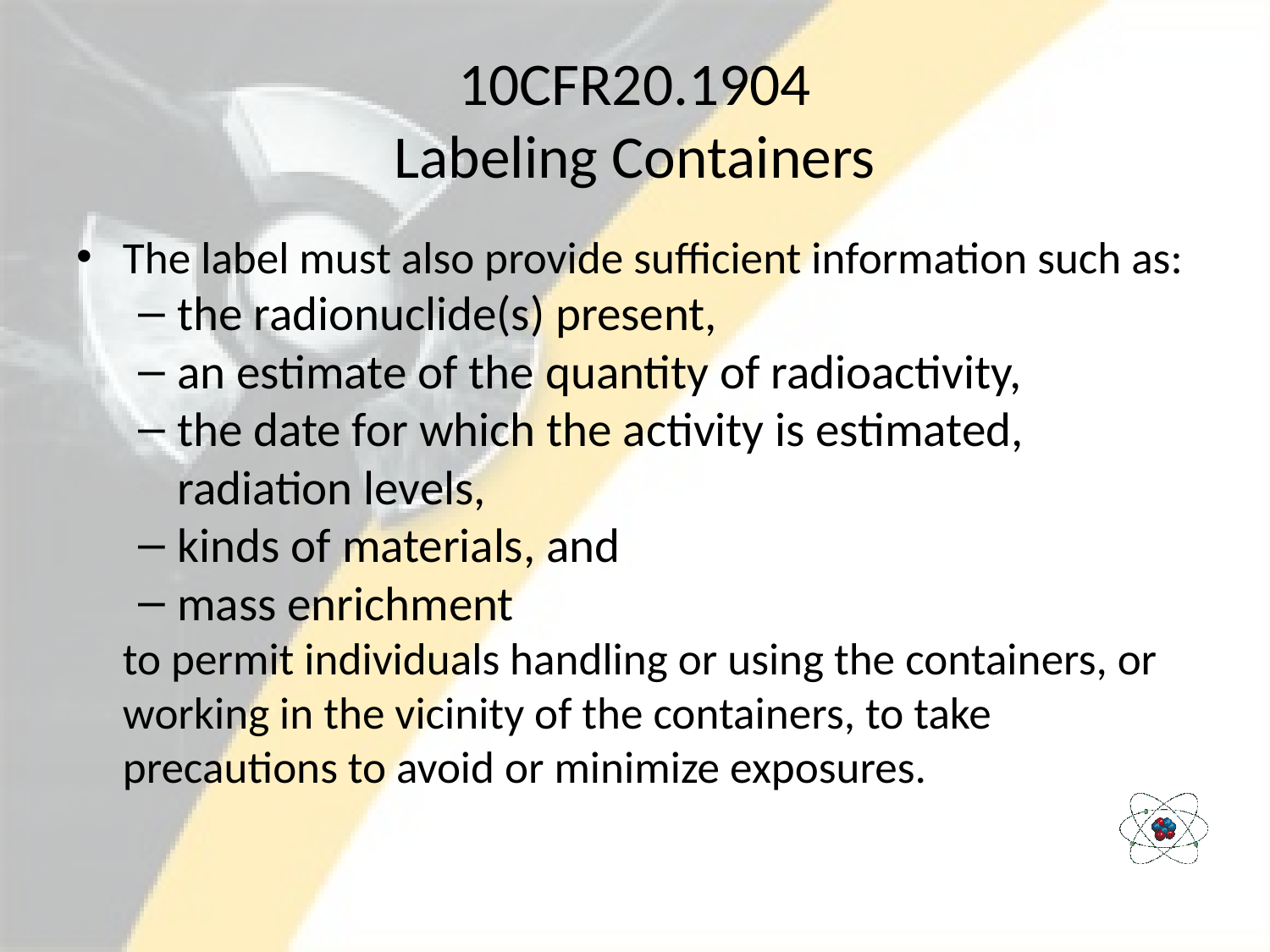

# 10CFR20.1904 Labeling Containers
The label must also provide sufficient information such as:
the radionuclide(s) present,
an estimate of the quantity of radioactivity,
the date for which the activity is estimated, radiation levels,
kinds of materials, and
mass enrichment
to permit individuals handling or using the containers, or working in the vicinity of the containers, to take precautions to avoid or minimize exposures.